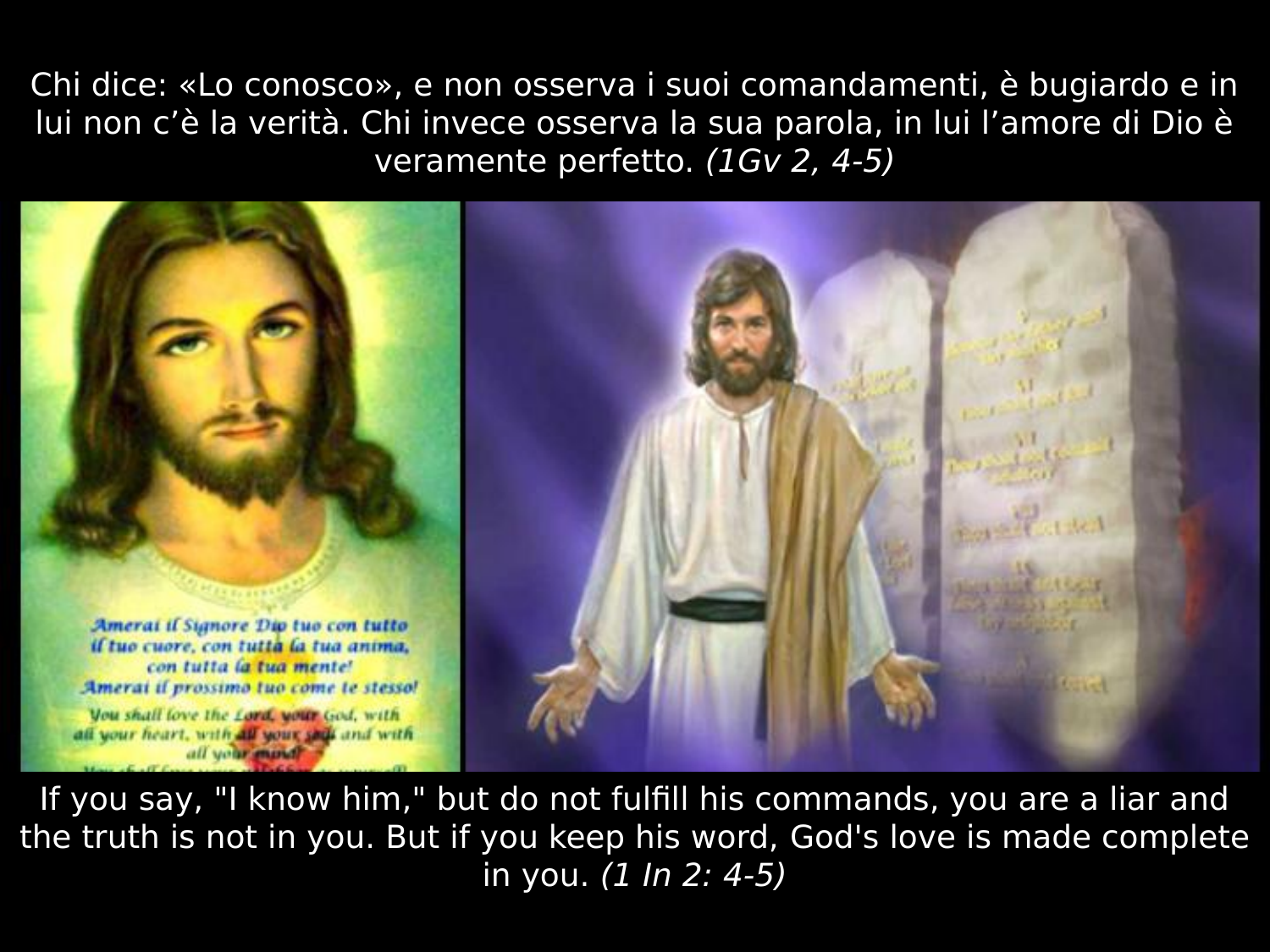

# Chi dice: «Lo conosco», e non osserva i suoi comandamenti, è bugiardo e in lui non c’è la verità. Chi invece osserva la sua parola, in lui l’amore di Dio è veramente perfetto. (1Gv 2, 4-5)
If you say, "I know him," but do not fulfill his commands, you are a liar and the truth is not in you. But if you keep his word, God's love is made complete in you. (1 In 2: 4-5)